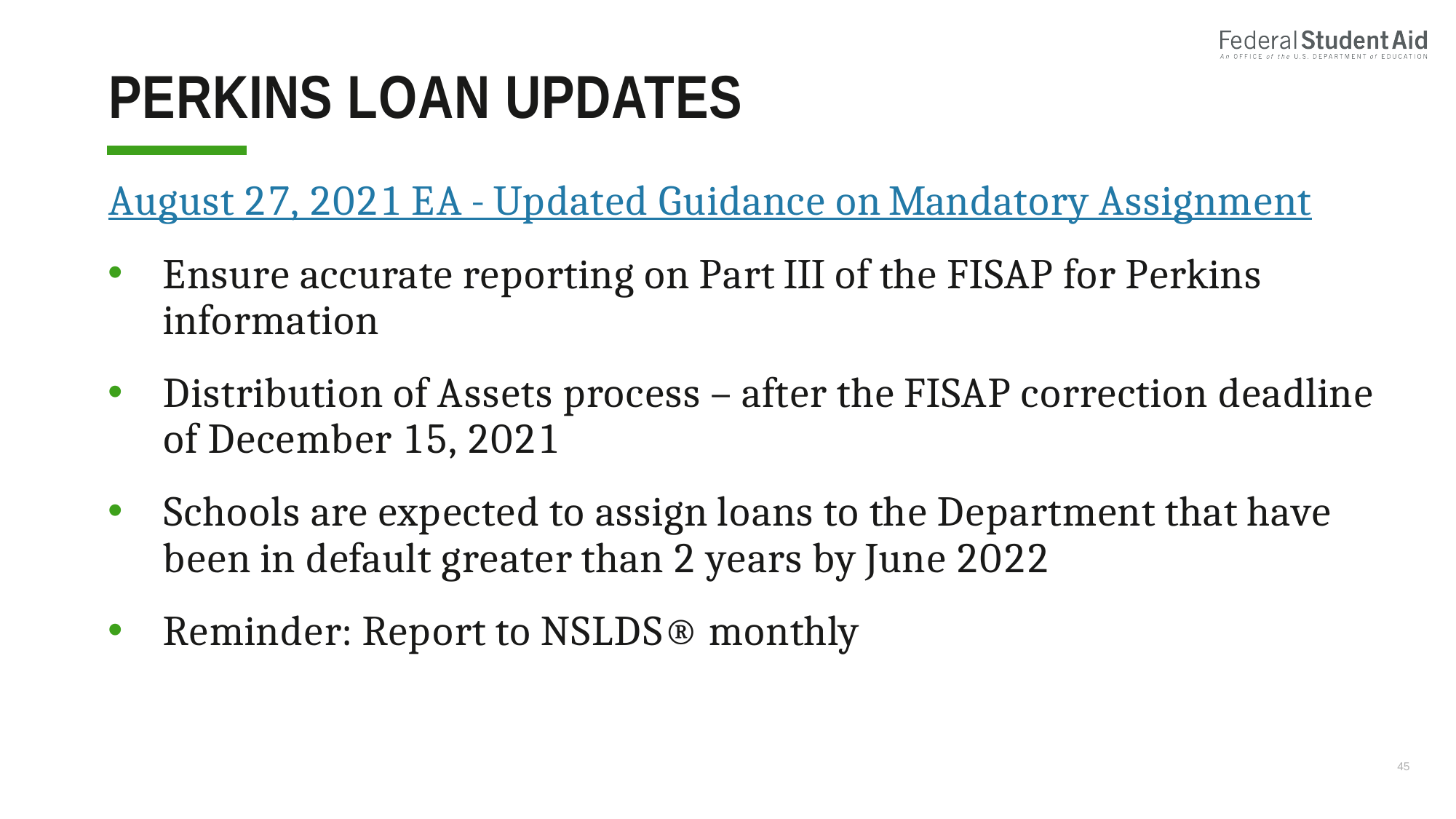

# Perkins loan updates
August 27, 2021 EA - Updated Guidance on Mandatory Assignment
Ensure accurate reporting on Part III of the FISAP for Perkins information
Distribution of Assets process – after the FISAP correction deadline of December 15, 2021
Schools are expected to assign loans to the Department that have been in default greater than 2 years by June 2022
Reminder: Report to NSLDS® monthly

45